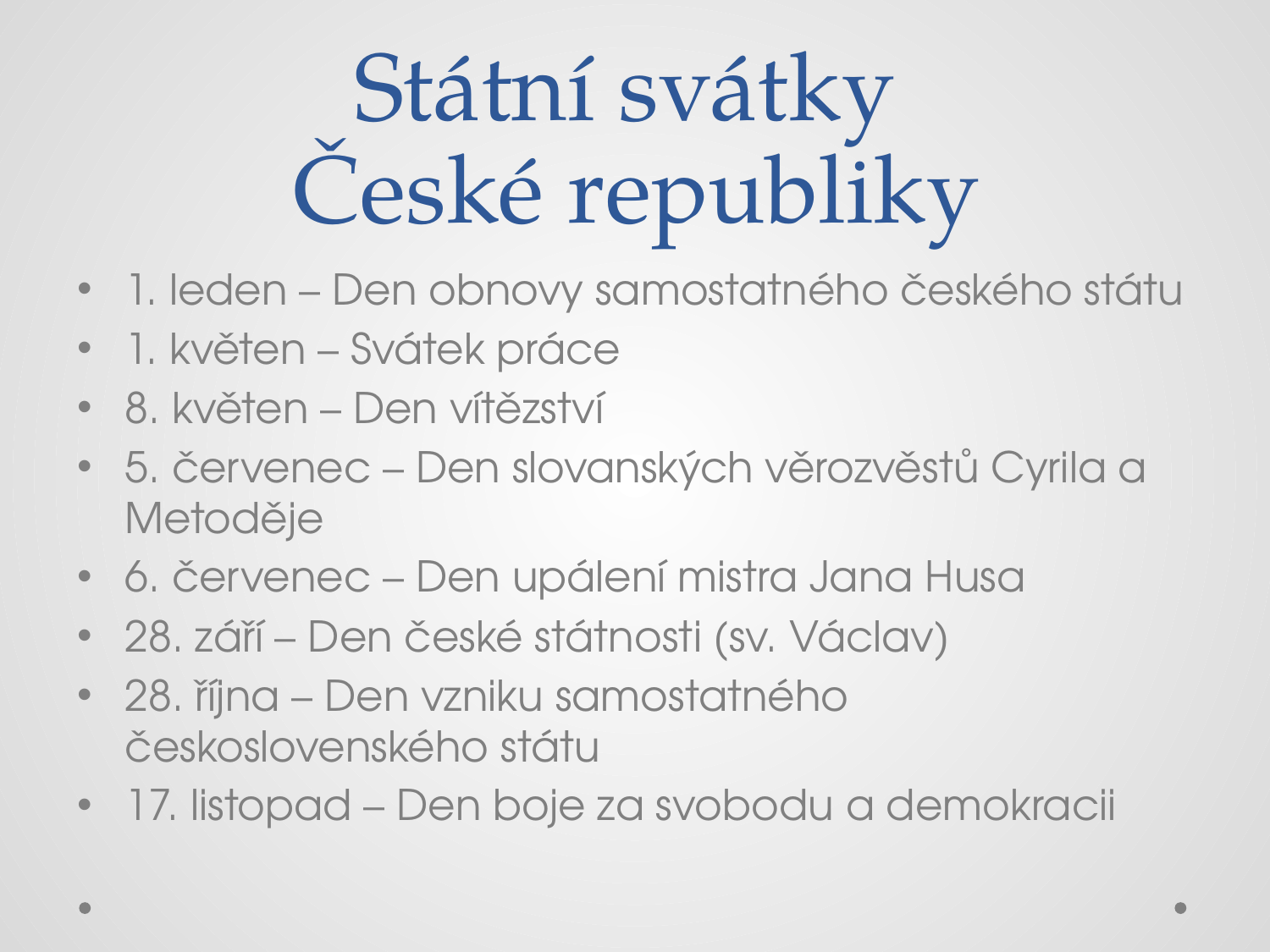

# Státní svátky České republiky
1. leden – Den obnovy samostatného českého státu
1. květen – Svátek práce
8. květen – Den vítězství
5. červenec – Den slovanských věrozvěstů Cyrila a Metoděje
6. červenec – Den upálení mistra Jana Husa
28. září – Den české státnosti (sv. Václav)
28. října – Den vzniku samostatného československého státu
17. listopad – Den boje za svobodu a demokracii